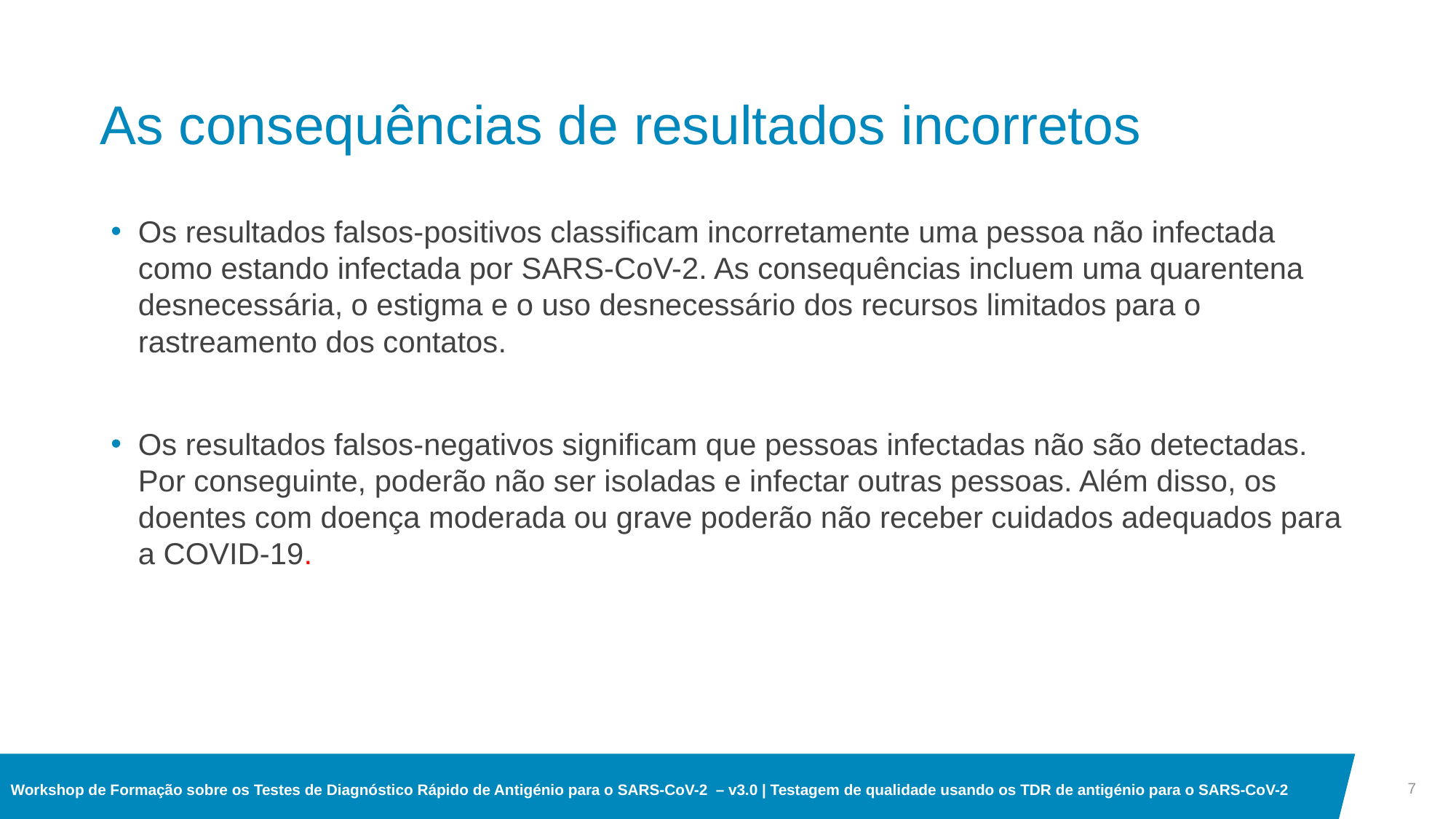

# As consequências de resultados incorretos
Os resultados falsos-positivos classificam incorretamente uma pessoa não infectada como estando infectada por SARS-CoV-2. As consequências incluem uma quarentena desnecessária, o estigma e o uso desnecessário dos recursos limitados para o rastreamento dos contatos.

Os resultados falsos-negativos significam que pessoas infectadas não são detectadas. Por conseguinte, poderão não ser isoladas e infectar outras pessoas. Além disso, os doentes com doença moderada ou grave poderão não receber cuidados adequados para a COVID-19.

7
Workshop de Formação sobre os Testes de Diagnóstico Rápido de Antigénio para o SARS-CoV-2  – v3.0 | Testagem de qualidade usando os TDR de antigénio para o SARS-CoV-2